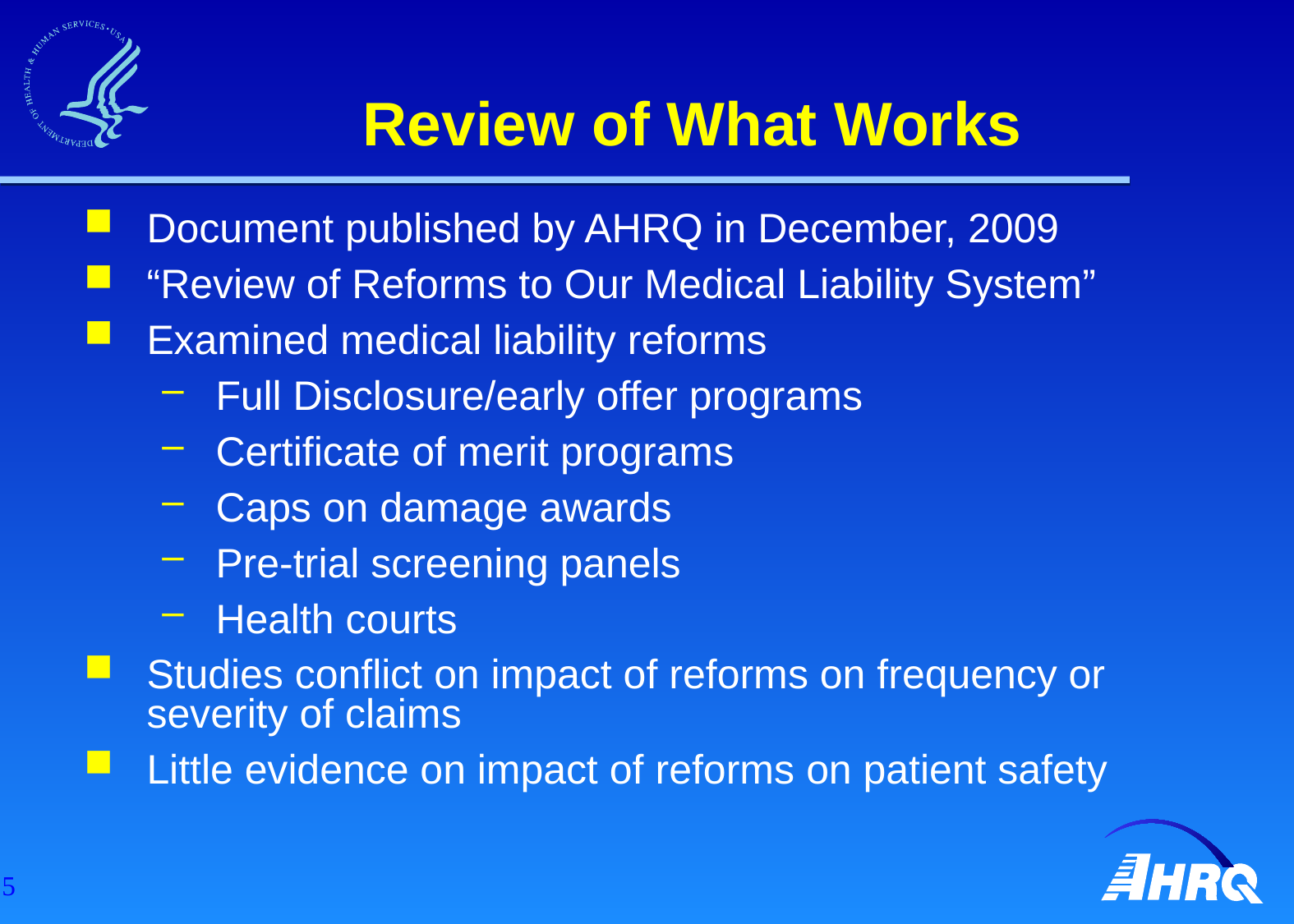

# Review of What Works
Document published by AHRQ in December, 2009
“Review of Reforms to Our Medical Liability System”
Examined medical liability reforms
Full Disclosure/early offer programs
Certificate of merit programs
Caps on damage awards
Pre-trial screening panels
Health courts
Studies conflict on impact of reforms on frequency or severity of claims
Little evidence on impact of reforms on patient safety